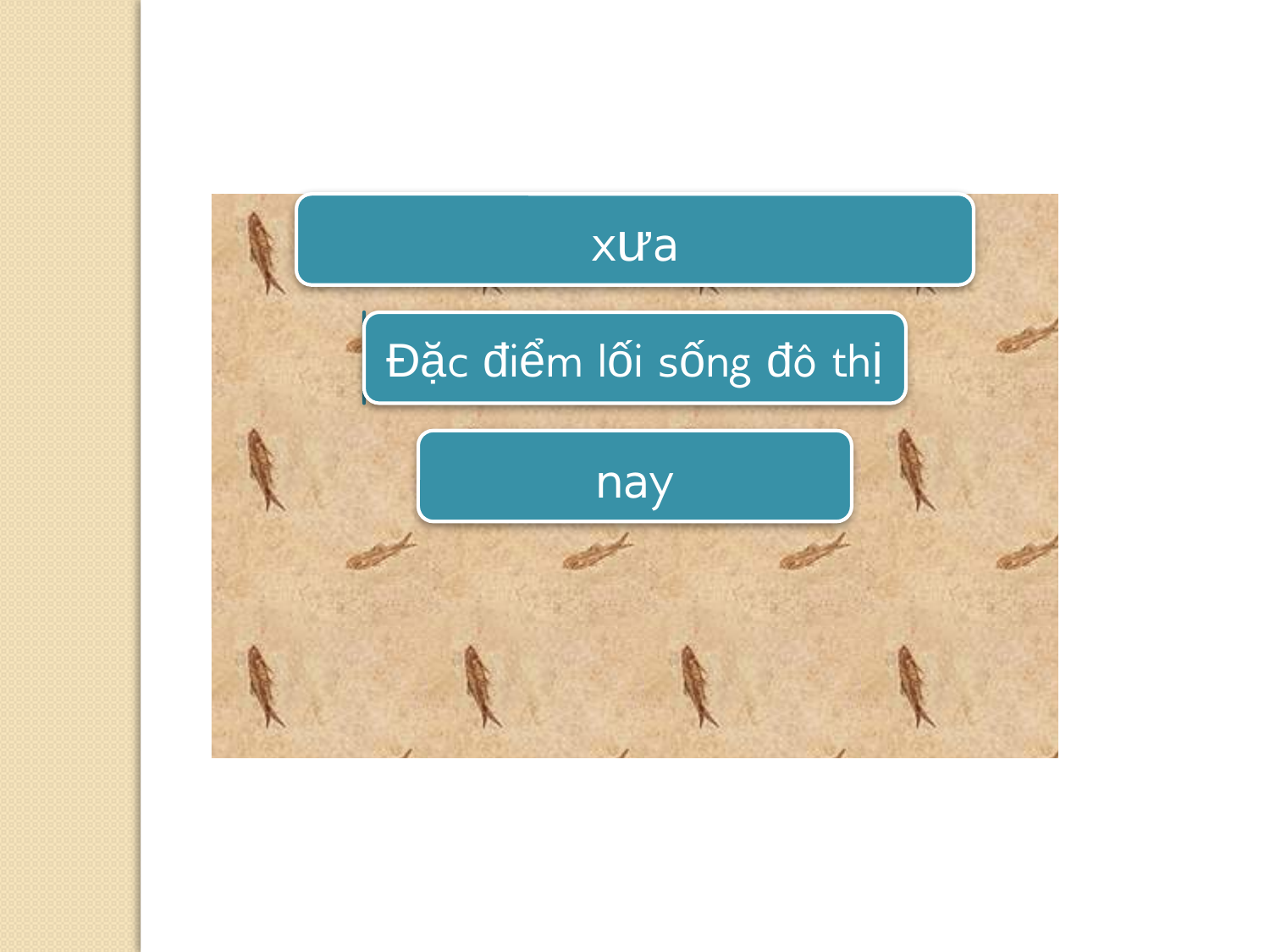

xưa
Đặc điểm lối sống đô thị
nay